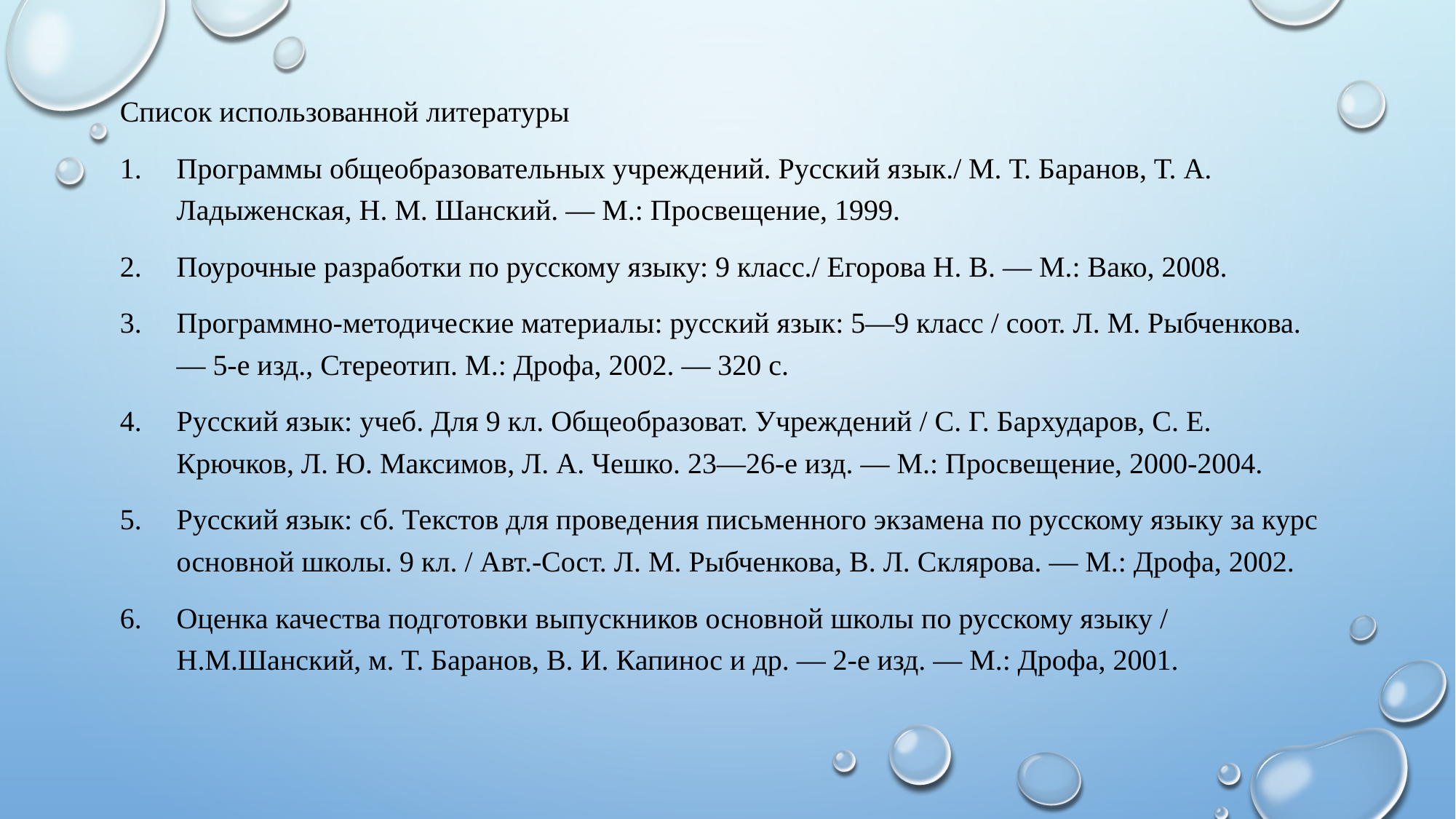

Список использованной литературы
Программы общеобразовательных учреждений. Русский язык./ М. Т. Баранов, Т. А. Ладыженская, Н. М. Шанский. — М.: Просвещение, 1999.
Поурочные разработки по русскому языку: 9 класс./ Егорова Н. В. — М.: Вако, 2008.
Программно-методические материалы: русский язык: 5—9 класс / соот. Л. М. Рыбченкова. — 5-е изд., Стереотип. М.: Дрофа, 2002. — 320 с.
Русский язык: учеб. Для 9 кл. Общеобразоват. Учреждений / С. Г. Бархударов, С. Е. Крючков, Л. Ю. Максимов, Л. А. Чешко. 23—26-е изд. — М.: Просвещение, 2000-2004.
Русский язык: сб. Текстов для проведения письменного экзамена по русскому языку за курс основной школы. 9 кл. / Авт.-Сост. Л. М. Рыбченкова, В. Л. Склярова. — М.: Дрофа, 2002.
Оценка качества подготовки выпускников основной школы по русскому языку / Н.М.Шанский, м. Т. Баранов, В. И. Капинос и др. — 2-е изд. — М.: Дрофа, 2001.